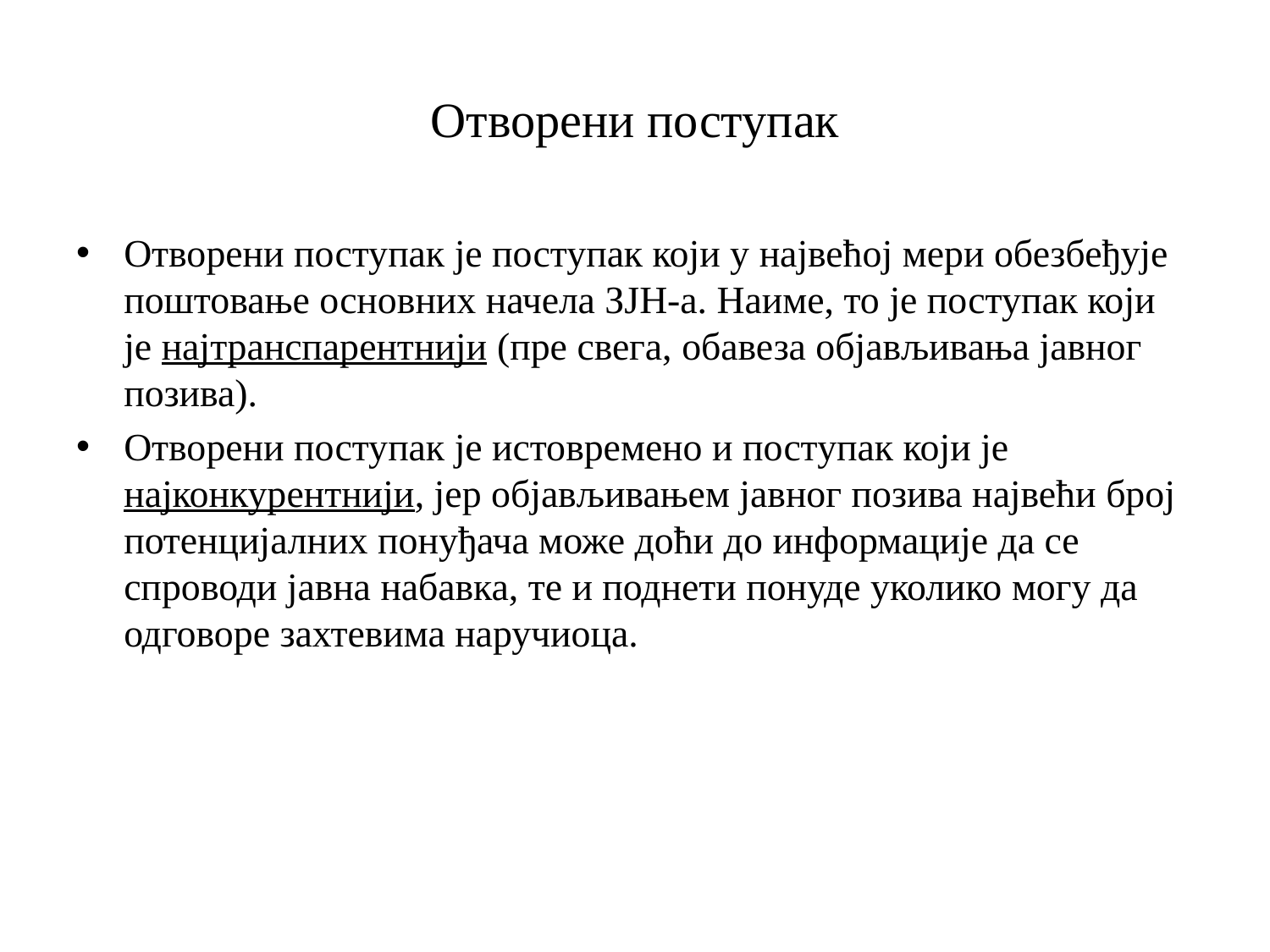

# Отворени поступак
Отворени поступак је поступак који у највећој мери обезбеђује поштовање основних начела ЗЈН-а. Наиме, то је поступак који је најтранспарентнији (пре свега, обавеза објављивања јавног позива).
Отворени поступак је истовремено и поступак који је најконкурентнији, јер објављивањем јавног позива највећи број потенцијалних понуђача може доћи до информације да се спроводи јавна набавка, те и поднети понуде уколико могу да одговоре захтевима наручиоца.